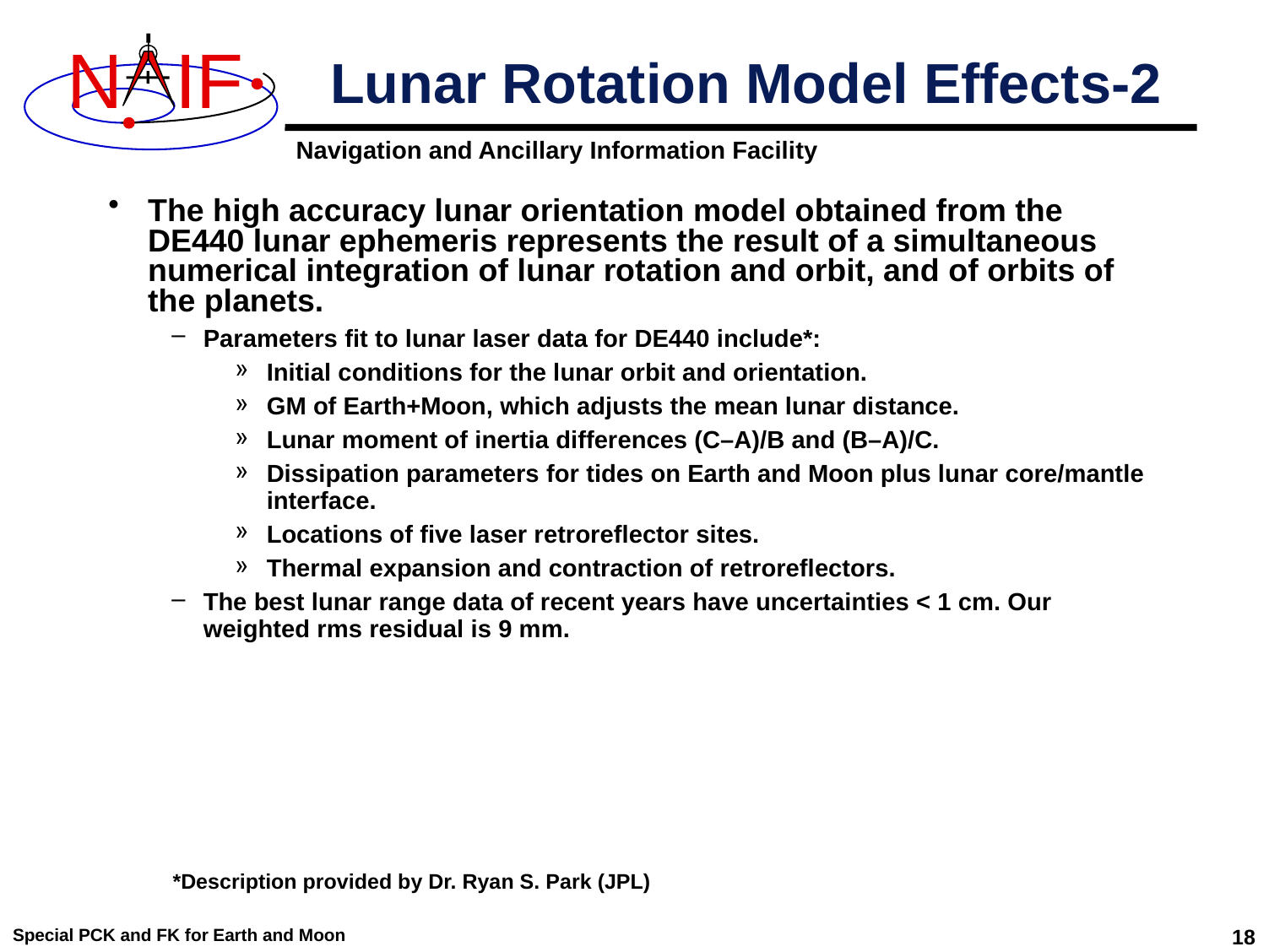

Lunar Rotation Model Effects-2
The high accuracy lunar orientation model obtained from the DE440 lunar ephemeris represents the result of a simultaneous numerical integration of lunar rotation and orbit, and of orbits of the planets.
Parameters fit to lunar laser data for DE440 include*:
Initial conditions for the lunar orbit and orientation.
GM of Earth+Moon, which adjusts the mean lunar distance.
Lunar moment of inertia differences (C–A)/B and (B–A)/C.
Dissipation parameters for tides on Earth and Moon plus lunar core/mantle interface.
Locations of five laser retroreflector sites.
Thermal expansion and contraction of retroreflectors.
The best lunar range data of recent years have uncertainties < 1 cm. Our weighted rms residual is 9 mm.

*Description provided by Dr. Ryan S. Park (JPL)
Special PCK and FK for Earth and Moon
18